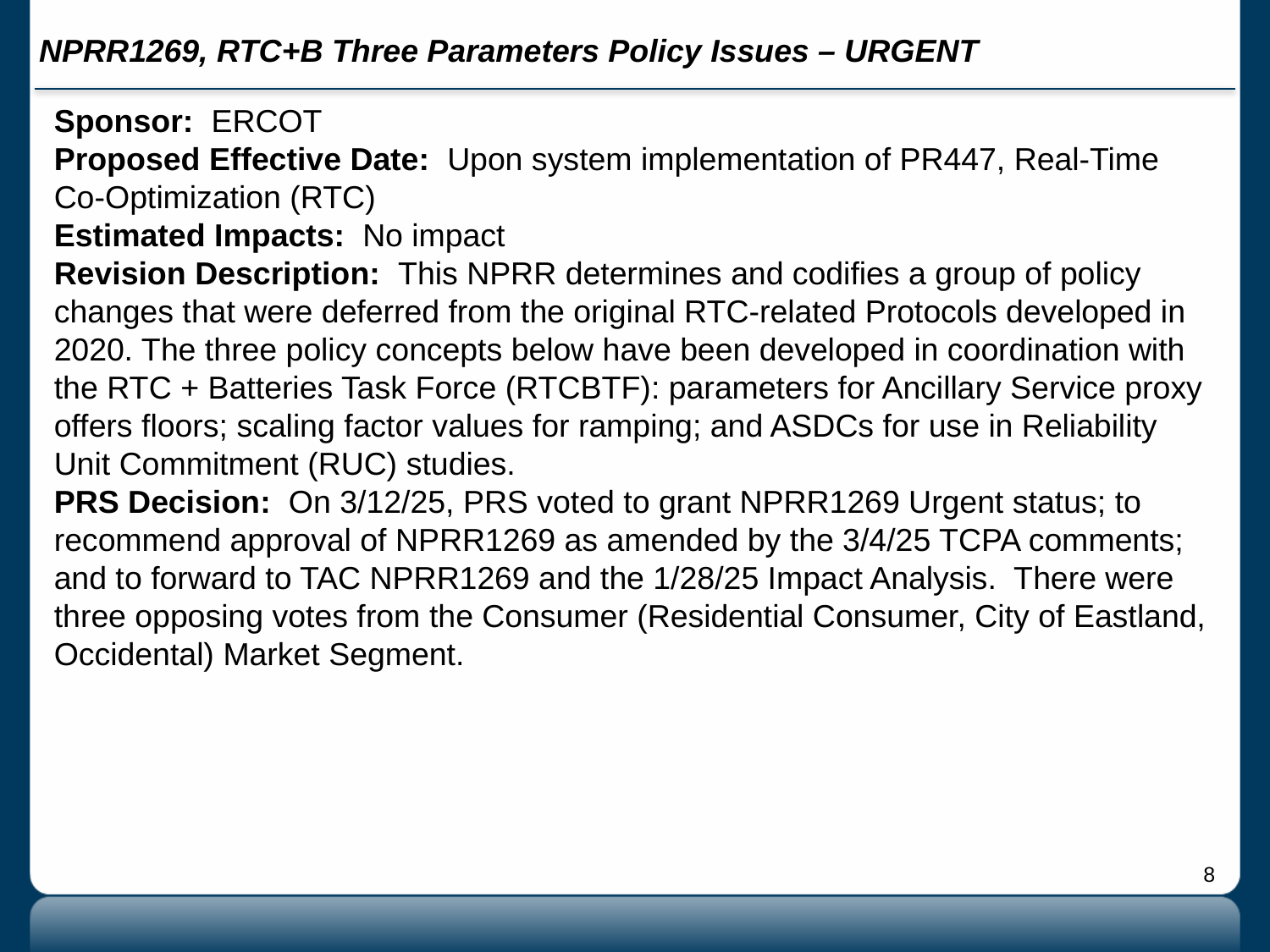

# NPRR1269, RTC+B Three Parameters Policy Issues – URGENT
Sponsor:  ERCOT
Proposed Effective Date:  Upon system implementation of PR447, Real-Time Co-Optimization (RTC)
Estimated Impacts:  No impact
Revision Description:  This NPRR determines and codifies a group of policy changes that were deferred from the original RTC-related Protocols developed in 2020. The three policy concepts below have been developed in coordination with the RTC + Batteries Task Force (RTCBTF): parameters for Ancillary Service proxy offers floors; scaling factor values for ramping; and ASDCs for use in Reliability Unit Commitment (RUC) studies.
PRS Decision:  On 3/12/25, PRS voted to grant NPRR1269 Urgent status; to recommend approval of NPRR1269 as amended by the 3/4/25 TCPA comments; and to forward to TAC NPRR1269 and the 1/28/25 Impact Analysis.  There were three opposing votes from the Consumer (Residential Consumer, City of Eastland, Occidental) Market Segment.